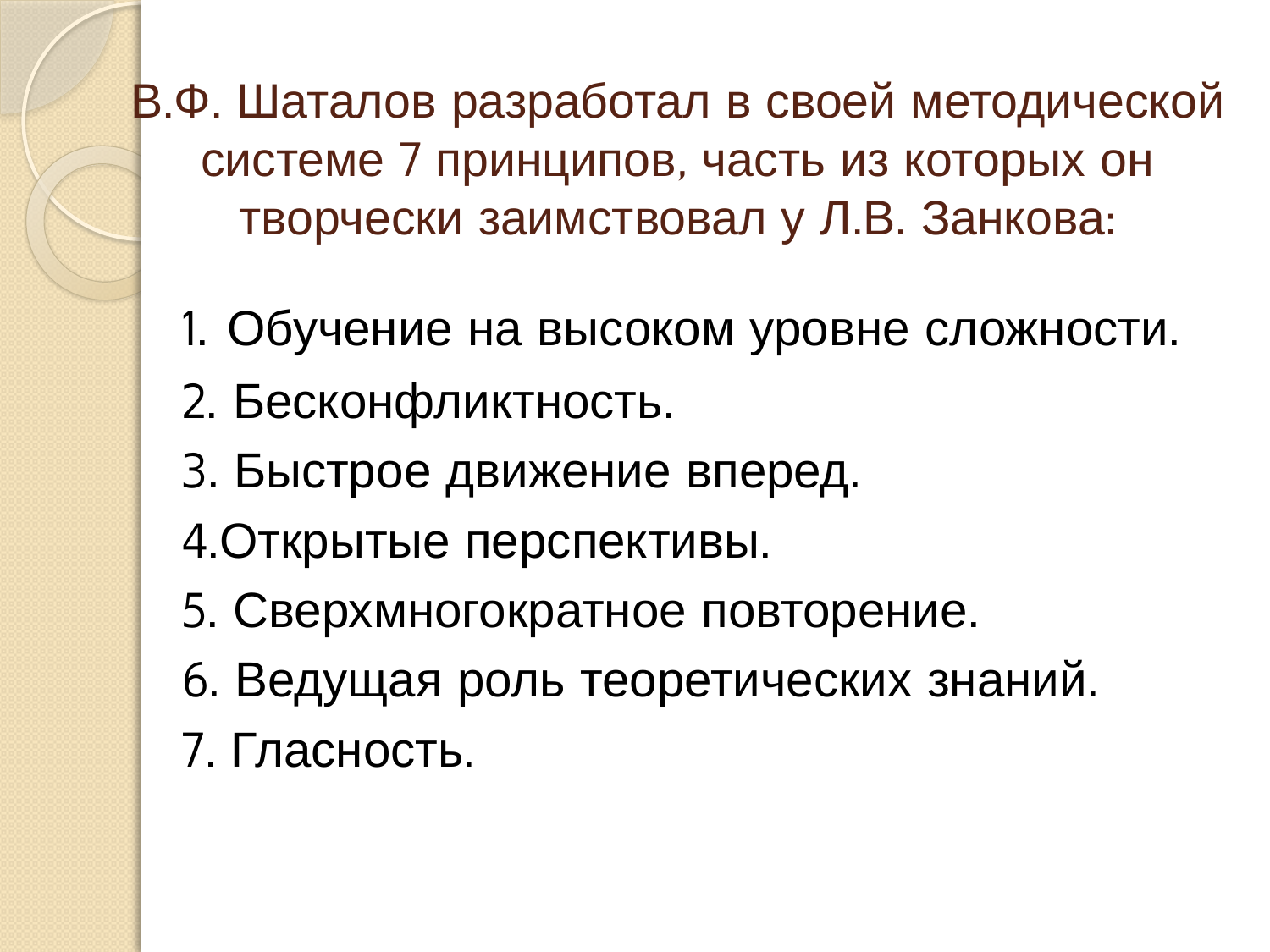

# В.Ф. Шаталов разработал в своей методической системе 7 принципов, часть из которых он творчески заимствовал у Л.В. Занкова:
1. Обучение на высоком уровне сложности.
2. Бесконфликтность.
3. Быстрое движение вперед.
4.Открытые перспективы.
5. Сверхмногократное повторение.
6. Ведущая роль теоретических знаний.
7. Гласность.